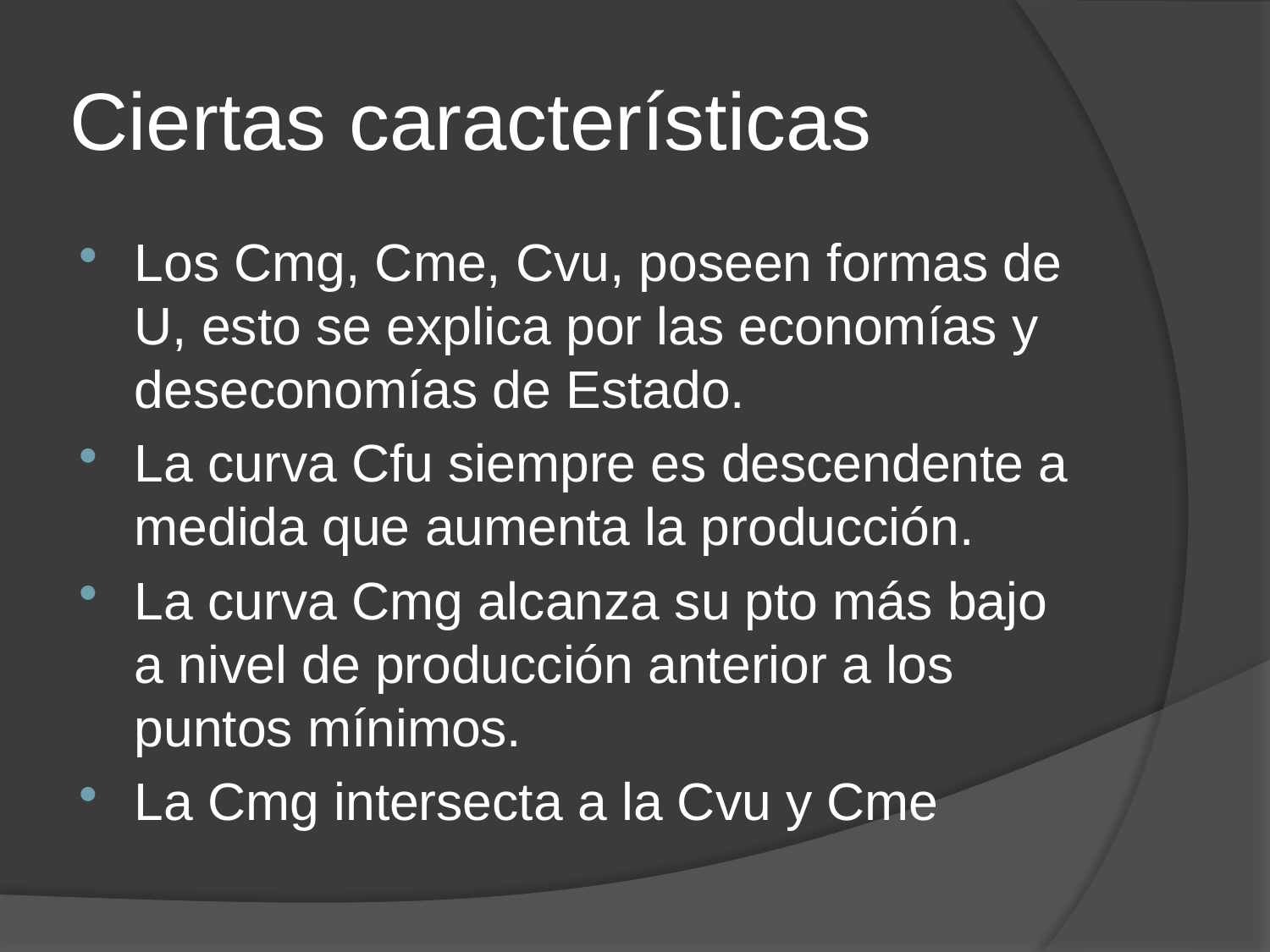

# Ciertas características
Los Cmg, Cme, Cvu, poseen formas de U, esto se explica por las economías y deseconomías de Estado.
La curva Cfu siempre es descendente a medida que aumenta la producción.
La curva Cmg alcanza su pto más bajo a nivel de producción anterior a los puntos mínimos.
La Cmg intersecta a la Cvu y Cme